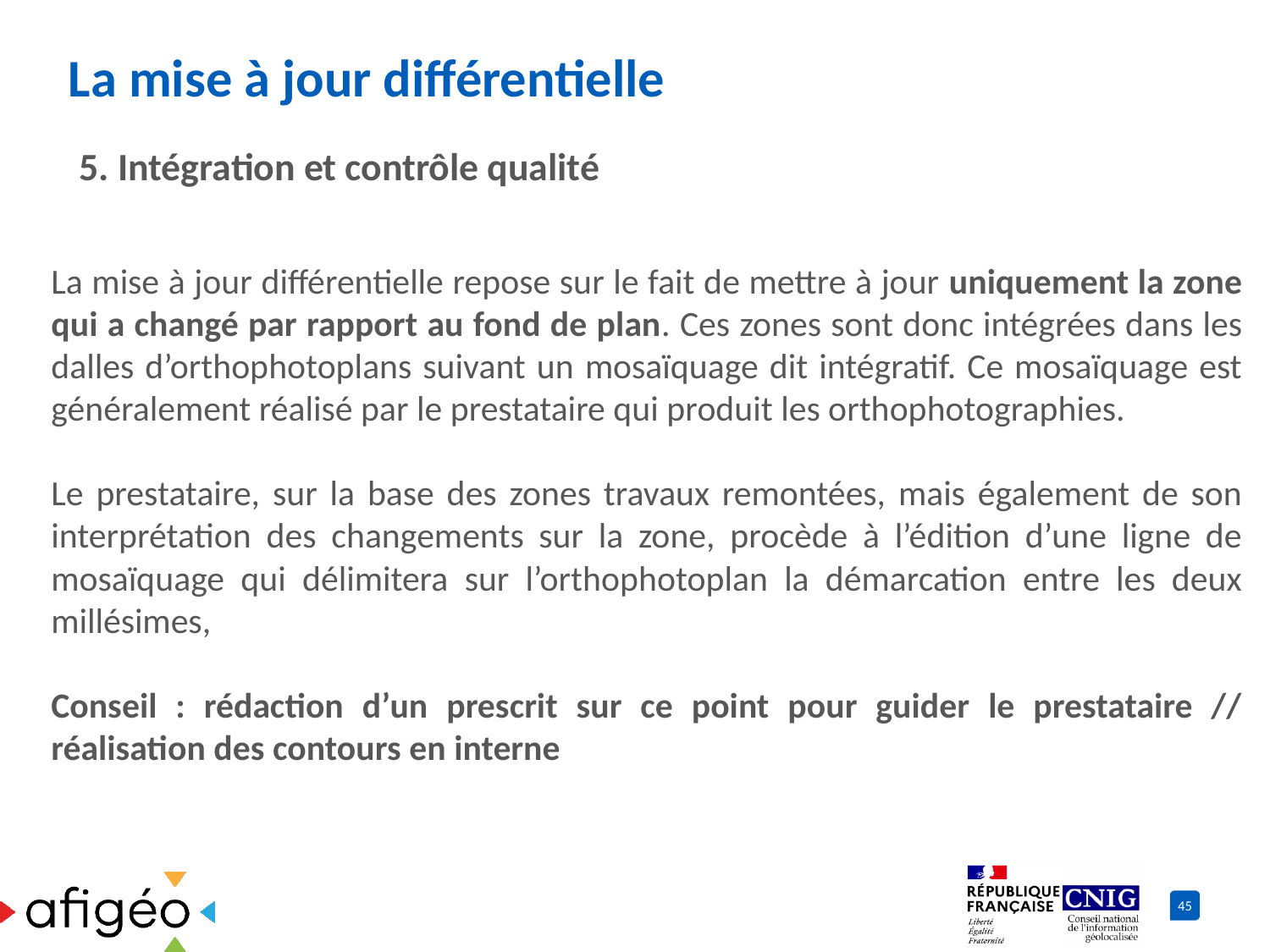

# La mise à jour différentielle
5. Intégration et contrôle qualité
La mise à jour différentielle repose sur le fait de mettre à jour uniquement la zone qui a changé par rapport au fond de plan. Ces zones sont donc intégrées dans les dalles d’orthophotoplans suivant un mosaïquage dit intégratif. Ce mosaïquage est généralement réalisé par le prestataire qui produit les orthophotographies.

Le prestataire, sur la base des zones travaux remontées, mais également de son interprétation des changements sur la zone, procède à l’édition d’une ligne de mosaïquage qui délimitera sur l’orthophotoplan la démarcation entre les deux millésimes,

Conseil : rédaction d’un prescrit sur ce point pour guider le prestataire // réalisation des contours en interne